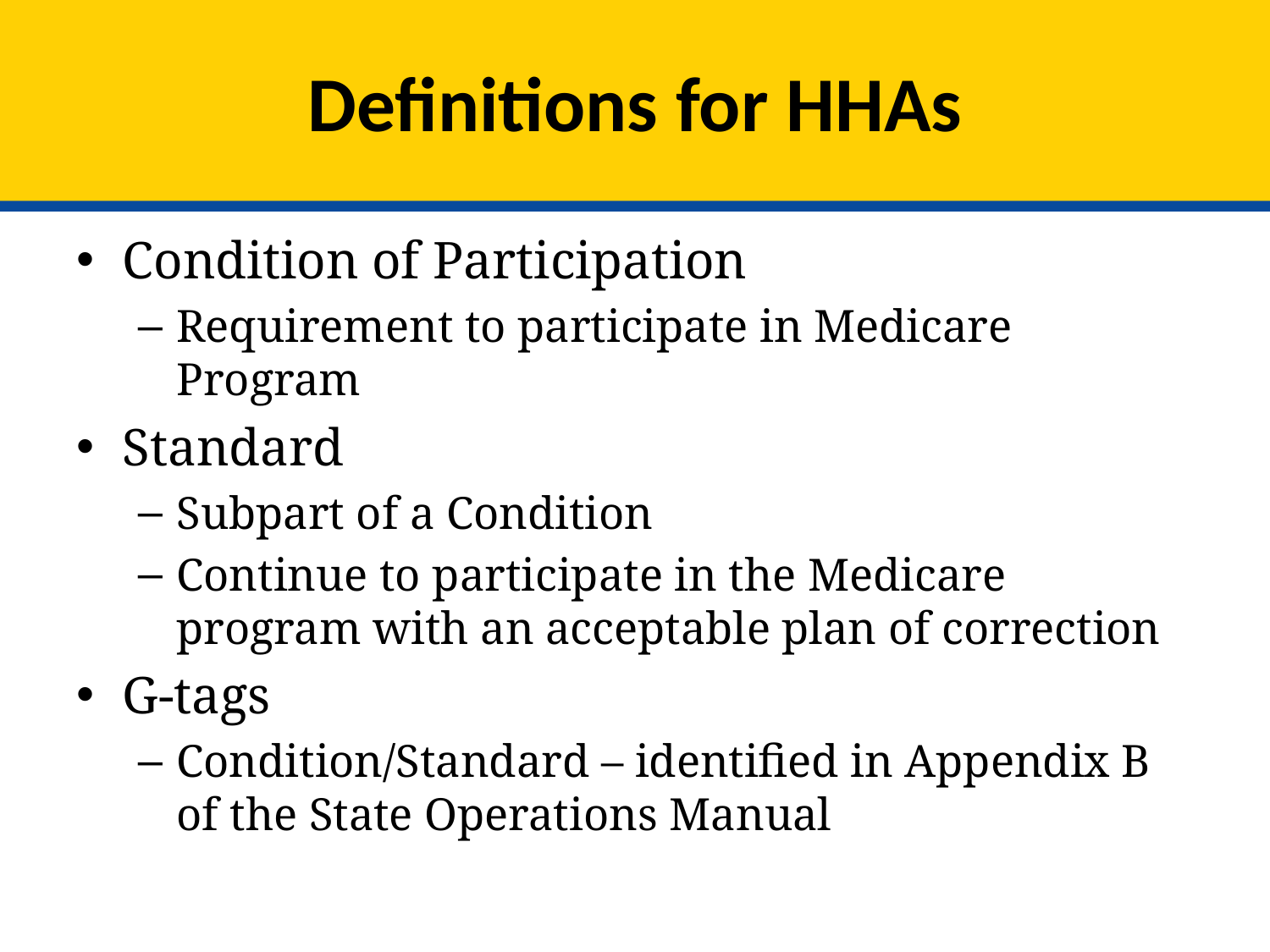

# Definitions for HHAs
Condition of Participation
Requirement to participate in Medicare Program
Standard
Subpart of a Condition
Continue to participate in the Medicare program with an acceptable plan of correction
G-tags
Condition/Standard – identified in Appendix B of the State Operations Manual
13